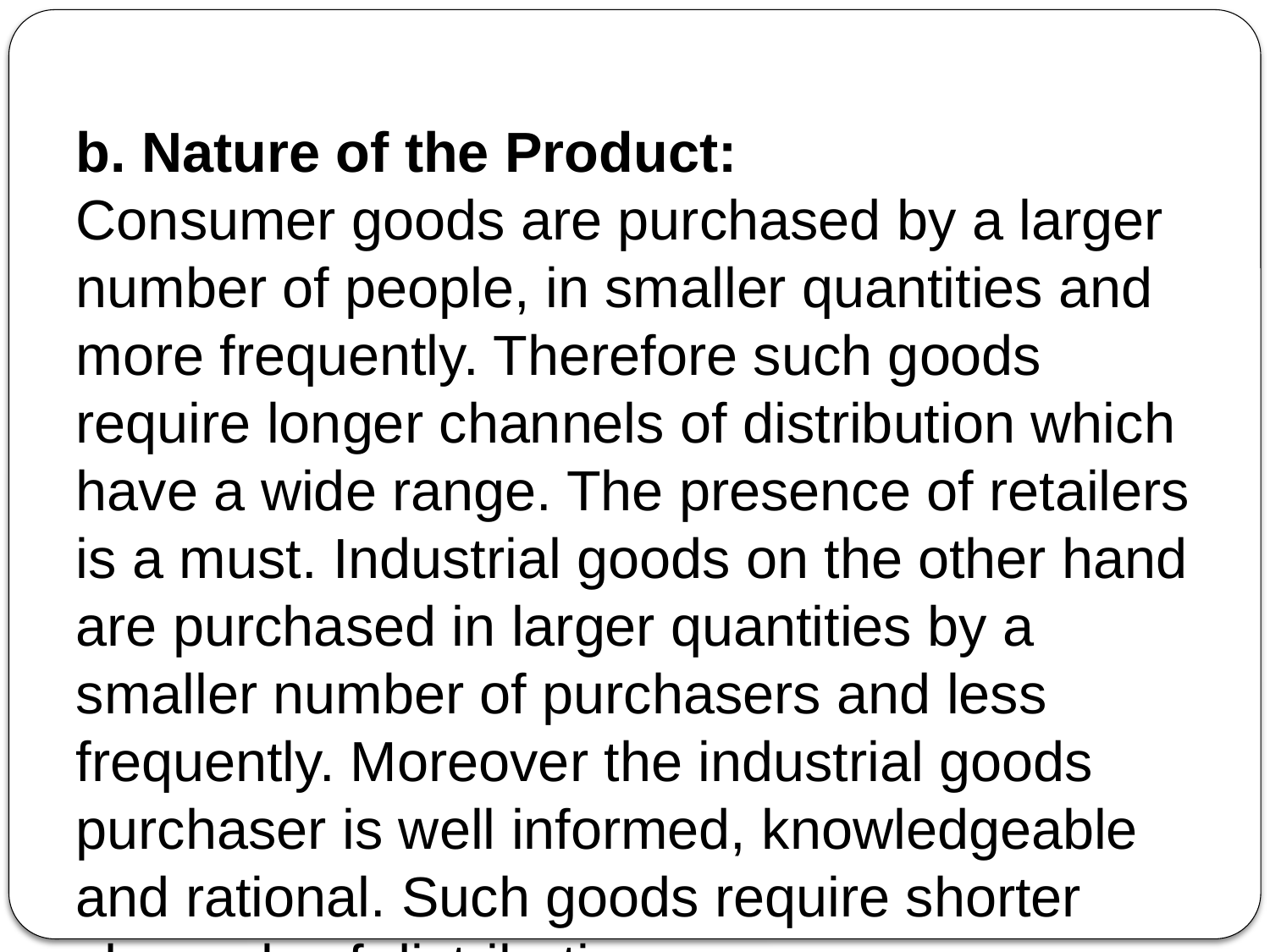

b. Nature of the Product:
Consumer goods are purchased by a larger number of people, in smaller quantities and more frequently. Therefore such goods require longer channels of distribution which have a wide range. The presence of retailers is a must. Industrial goods on the other hand are purchased in larger quantities by a smaller number of purchasers and less frequently. Moreover the industrial goods purchaser is well informed, knowledgeable and rational. Such goods require shorter channels of distribution.